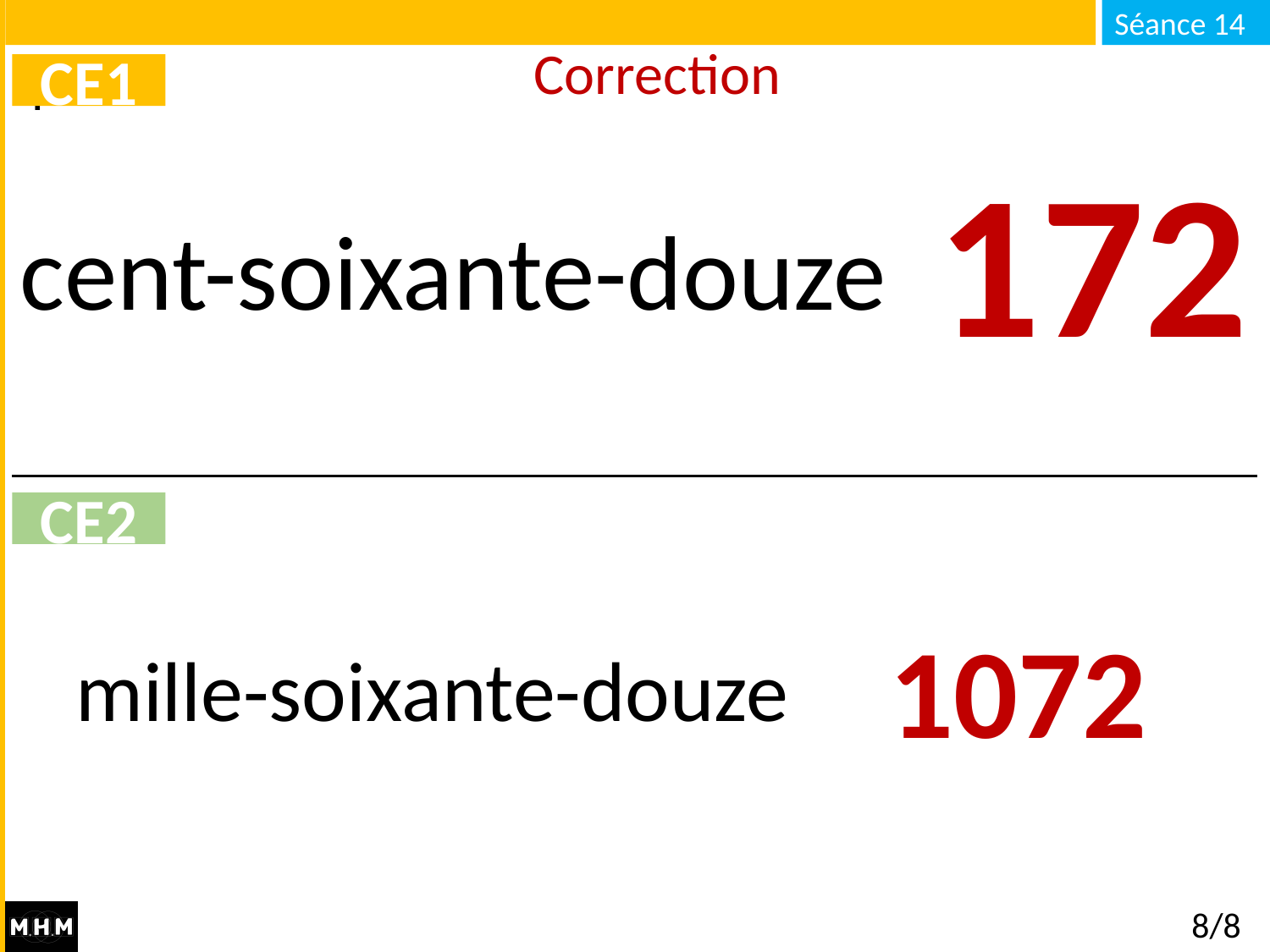

# Correction
CE1
172
cent-soixante-douze
CE2
1072
mille-soixante-douze
8/8